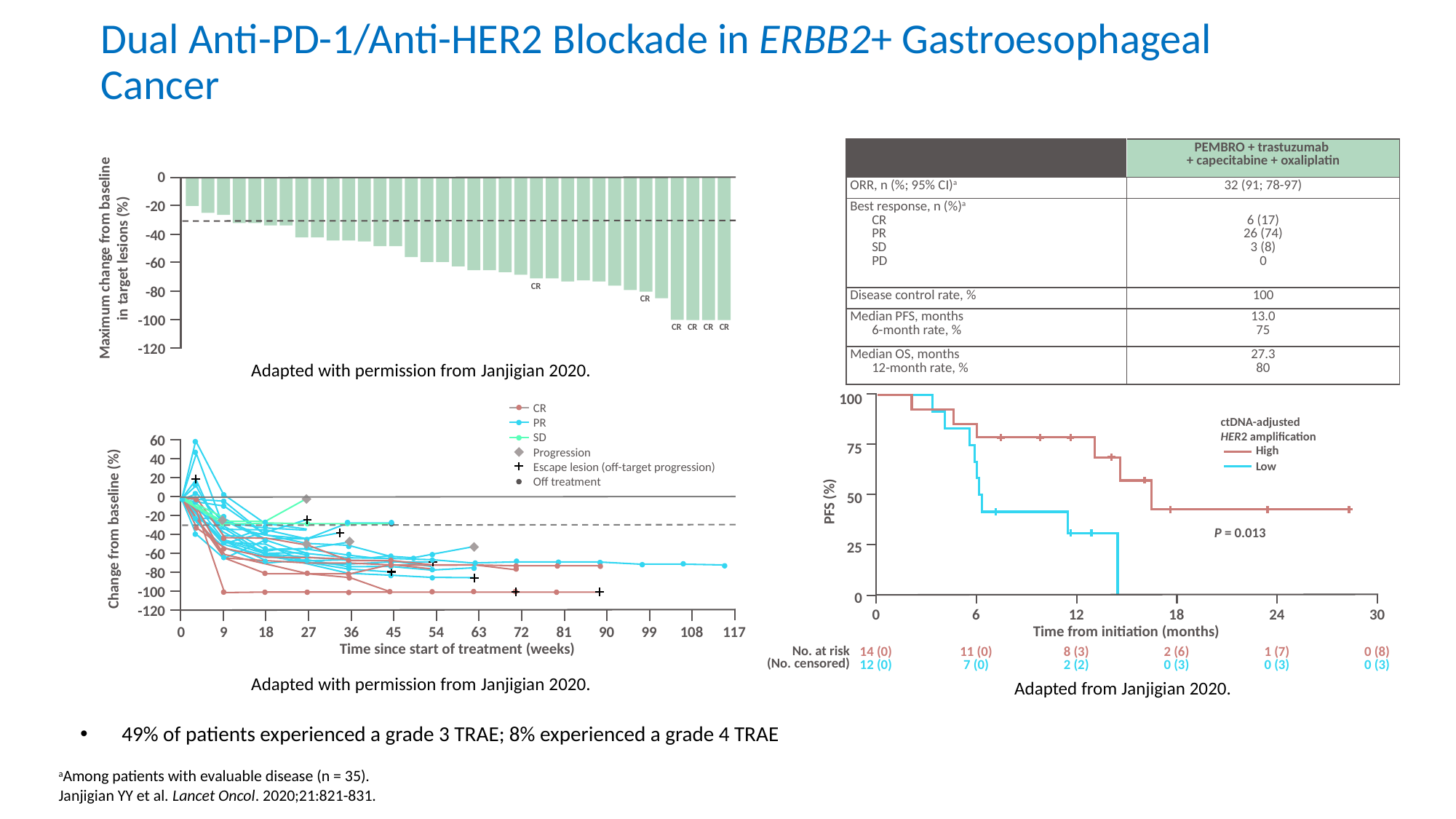

# Dual Anti-PD-1/Anti-HER2 Blockade in ERBB2+ Gastroesophageal Cancer
|  | PEMBRO + trastuzumab + capecitabine + oxaliplatin |
| --- | --- |
| ORR, n (%; 95% CI)a | 32 (91; 78-97) |
| Best response, n (%)a CR PR SD PD | 6 (17) 26 (74) 3 (8) 0 |
| Disease control rate, % | 100 |
| Median PFS, months 6-month rate, % | 13.0 75 |
| Median OS, months 12-month rate, % | 27.3 80 |
0

-20

-40

Maximum change from baseline in target lesions (%)
-60

CR
-80

CR
-100

CR
CR
CR
CR
-120

Adapted with permission from Janjigian 2020.
100

ctDNA-adjusted
HER2 amplification
High
Low

75

50
PFS (%)

P = 0.013

25

0

0
6
12
18
24
30
Time from initiation (months)
No. at risk
14 (0)
11 (0)
8 (3)
2 (6)
1 (7)
0 (8)
(No. censored)
12 (0)
7 (0)
2 (2)
0 (3)
0 (3)
0 (3)
CR

PR

SD

Progression

Escape lesion (off-target progression)

Off treatment

60

40

20

0

-20

Change from baseline (%)

-40

-60

-80

-100

-120

0
9
18
27
36
45
54
63
72
81
90
99
108
117
Time since start of treatment (weeks)
Adapted with permission from Janjigian 2020.
Adapted from Janjigian 2020.
49% of patients experienced a grade 3 TRAE; 8% experienced a grade 4 TRAE
aAmong patients with evaluable disease (n = 35).
Janjigian YY et al. Lancet Oncol. 2020;21:821-831.